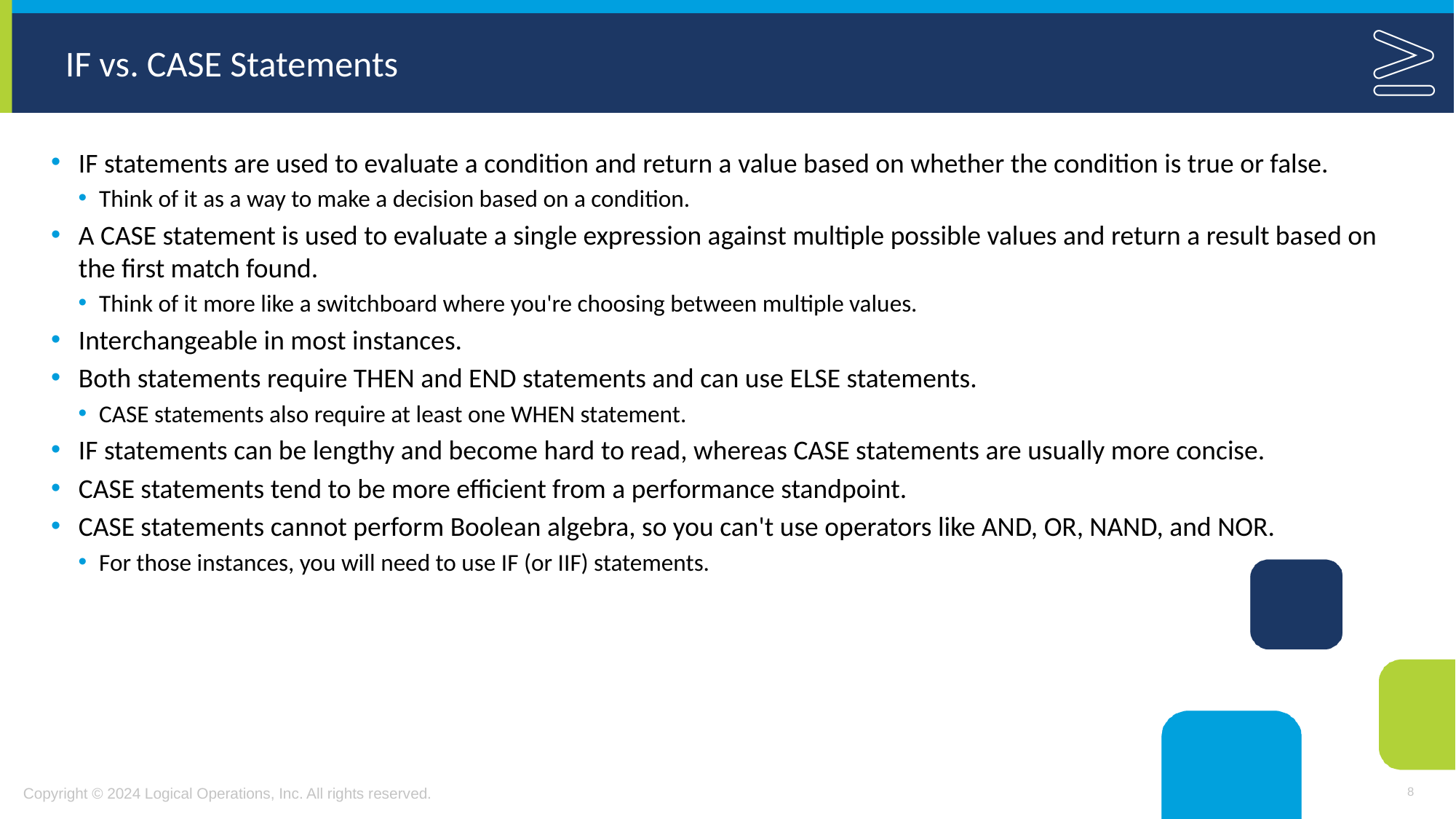

# IF vs. CASE Statements
IF statements are used to evaluate a condition and return a value based on whether the condition is true or false.
Think of it as a way to make a decision based on a condition.
A CASE statement is used to evaluate a single expression against multiple possible values and return a result based on the first match found.
Think of it more like a switchboard where you're choosing between multiple values.
Interchangeable in most instances.
Both statements require THEN and END statements and can use ELSE statements.
CASE statements also require at least one WHEN statement.
IF statements can be lengthy and become hard to read, whereas CASE statements are usually more concise.
CASE statements tend to be more efficient from a performance standpoint.
CASE statements cannot perform Boolean algebra, so you can't use operators like AND, OR, NAND, and NOR.
For those instances, you will need to use IF (or IIF) statements.
8